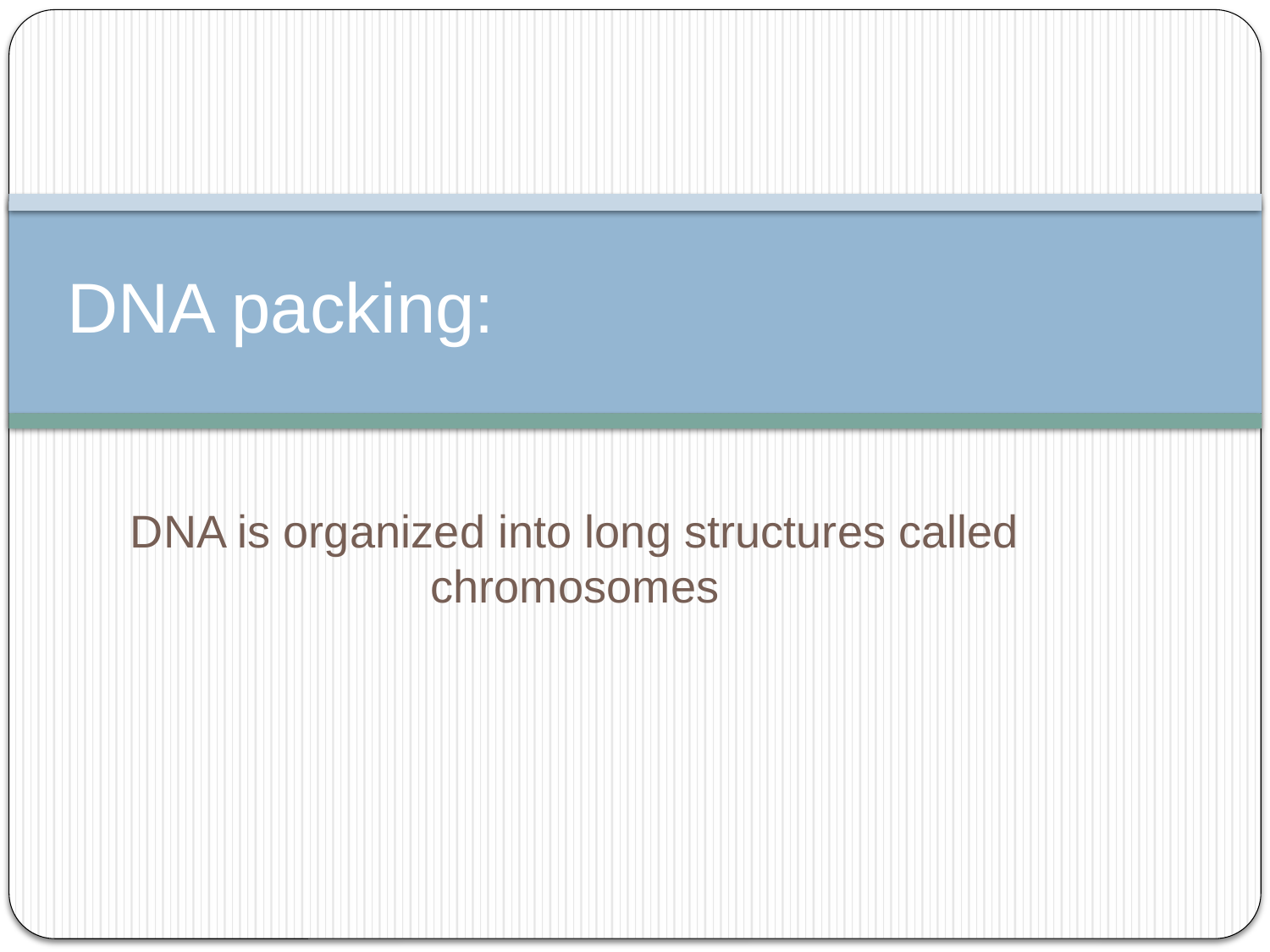

# DNA packing:
DNA is organized into long structures called chromosomes